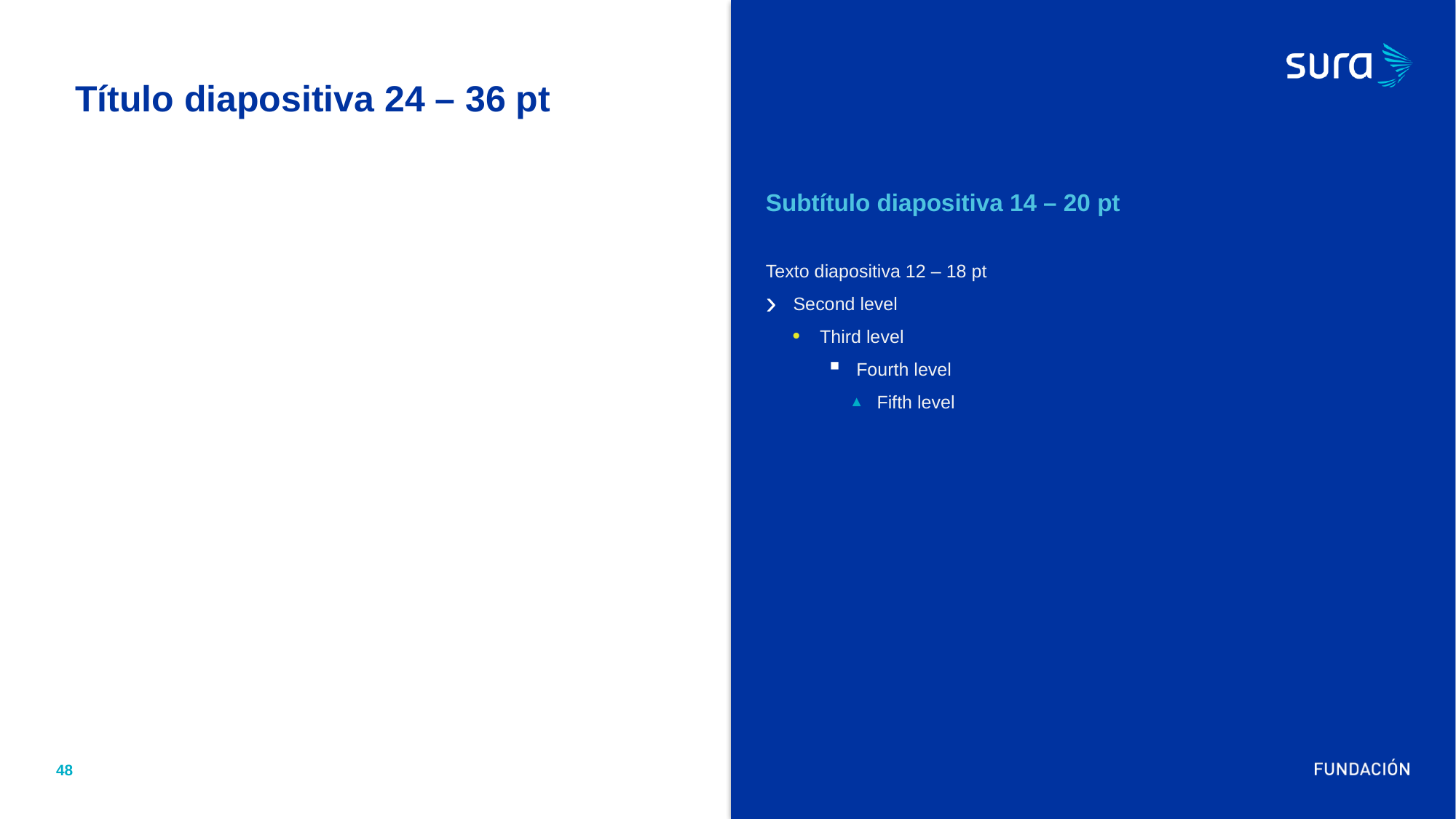

# Título diapositiva 24 – 36 pt

Subtítulo diapositiva 14 – 20 pt
Texto diapositiva 12 – 18 pt
Second level
Third level
Fourth level
Fifth level

48